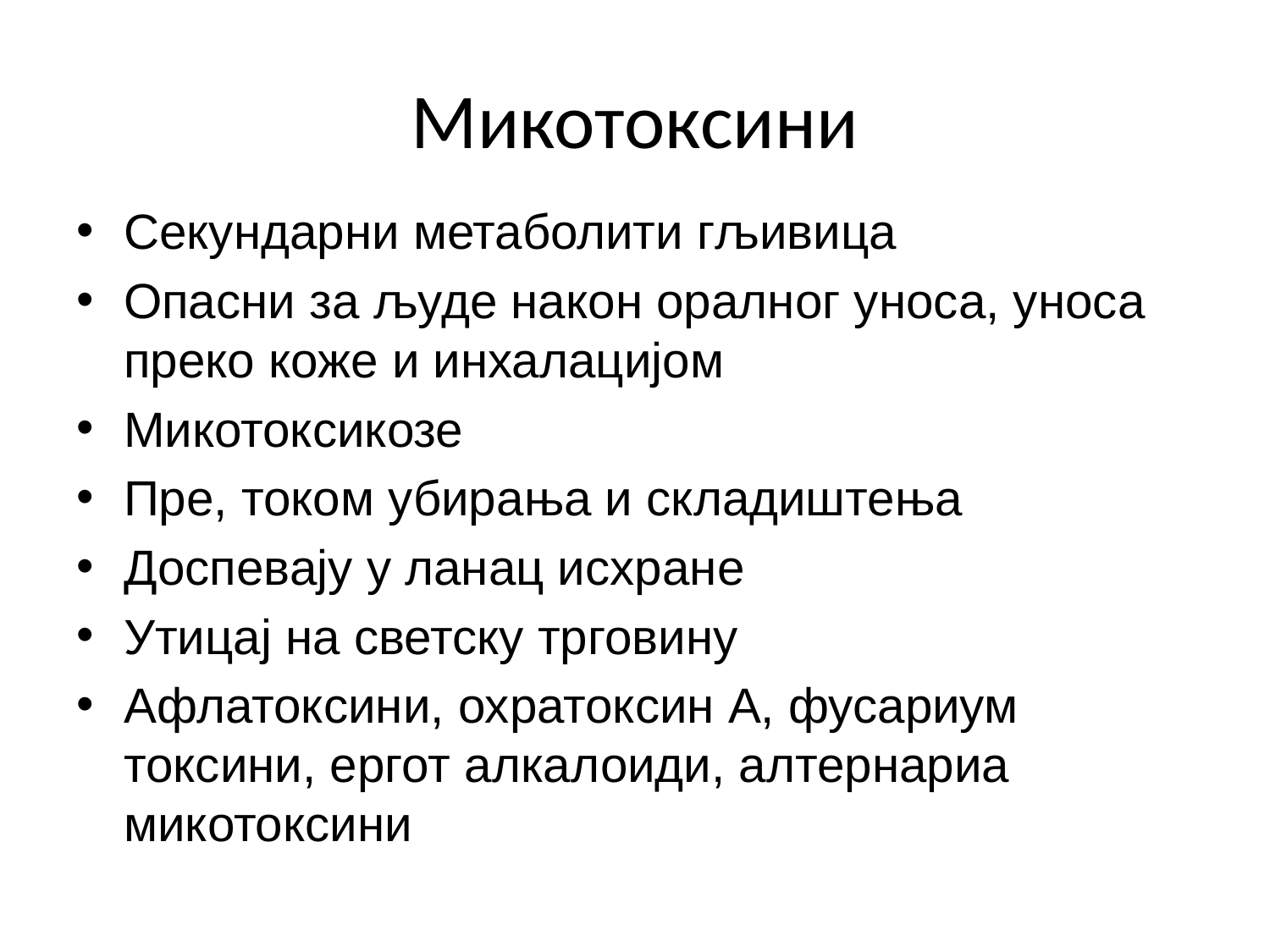

# Микотоксини

Секундарни метаболити гљивица
Опасни за људе након оралног уноса, уноса преко коже и инхалацијом
Микотоксикозе
Пре, током убирања и складиштења
Доспевају у ланац исхране
Утицај на светску трговину
Афлатоксини, охратоксин А, фусариум токсини, ергот алкалоиди, алтернариа микотоксини